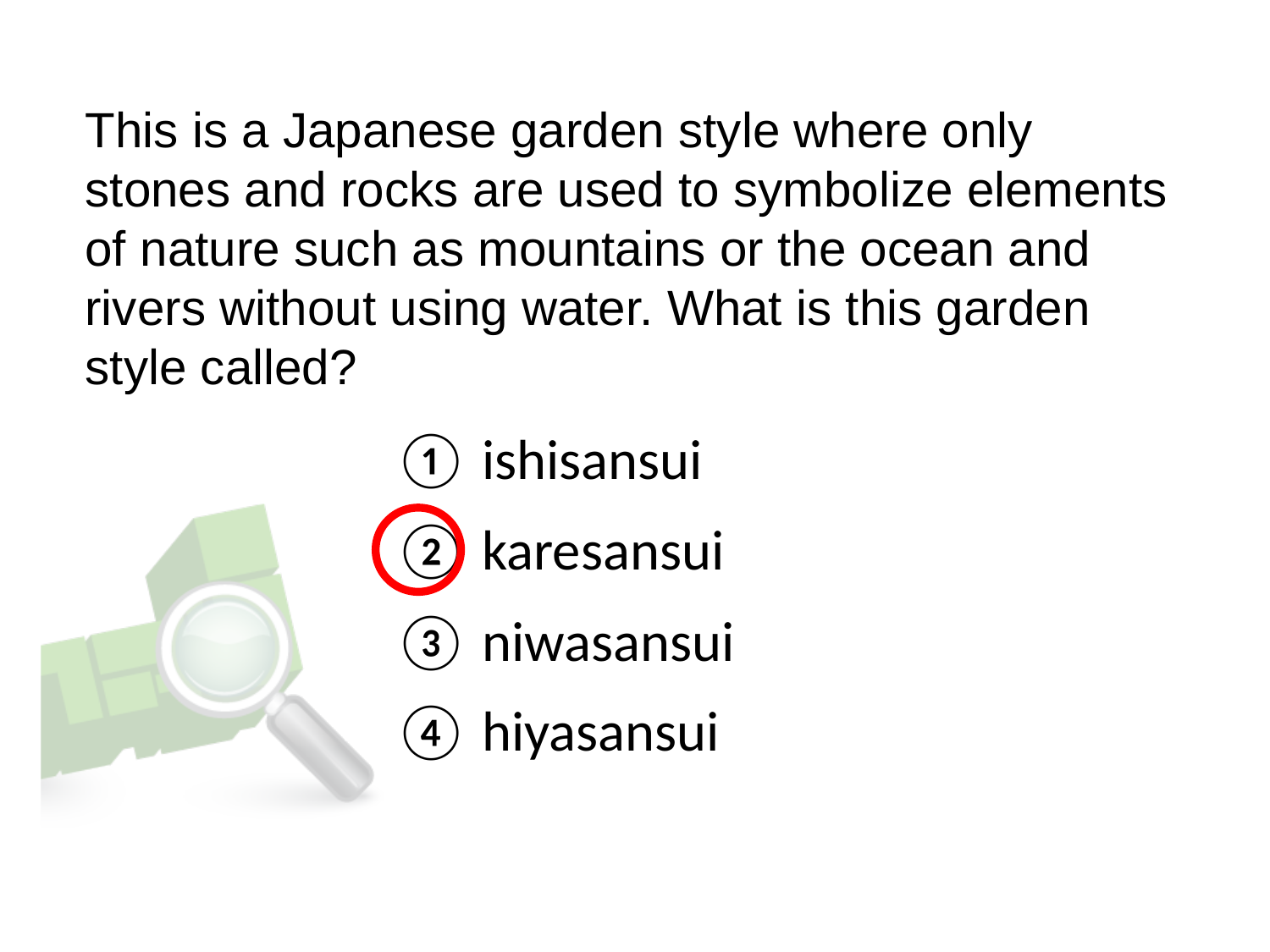

This is a Japanese garden style where only stones and rocks are used to symbolize elements of nature such as mountains or the ocean and rivers without using water. What is this garden style called?
① ishisansui
② karesansui
③ niwasansui
④ hiyasansui